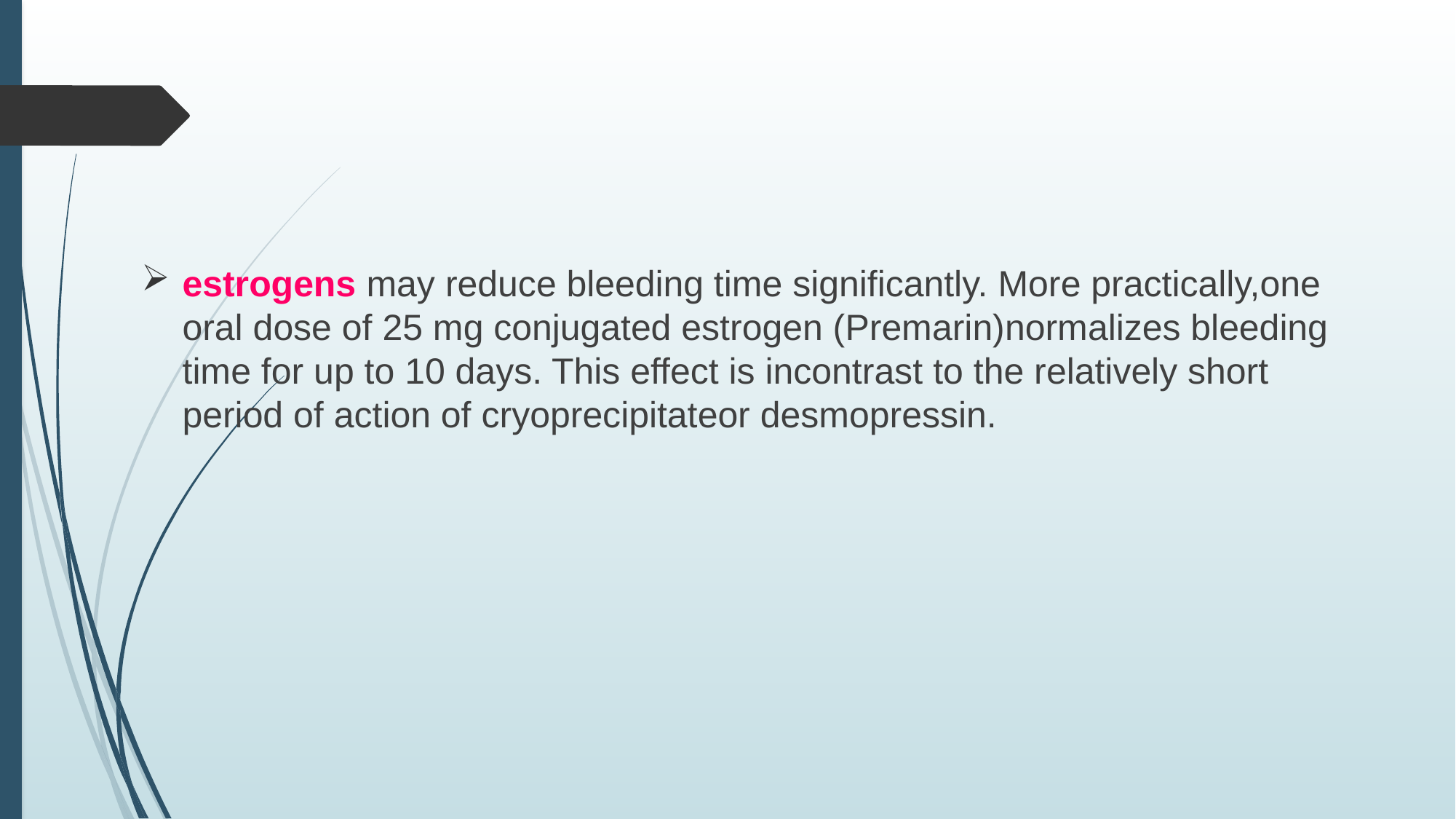

#
estrogens may reduce bleeding time significantly. More practically,one oral dose of 25 mg conjugated estrogen (Premarin)normalizes bleeding time for up to 10 days. This effect is incontrast to the relatively short period of action of cryoprecipitateor desmopressin.